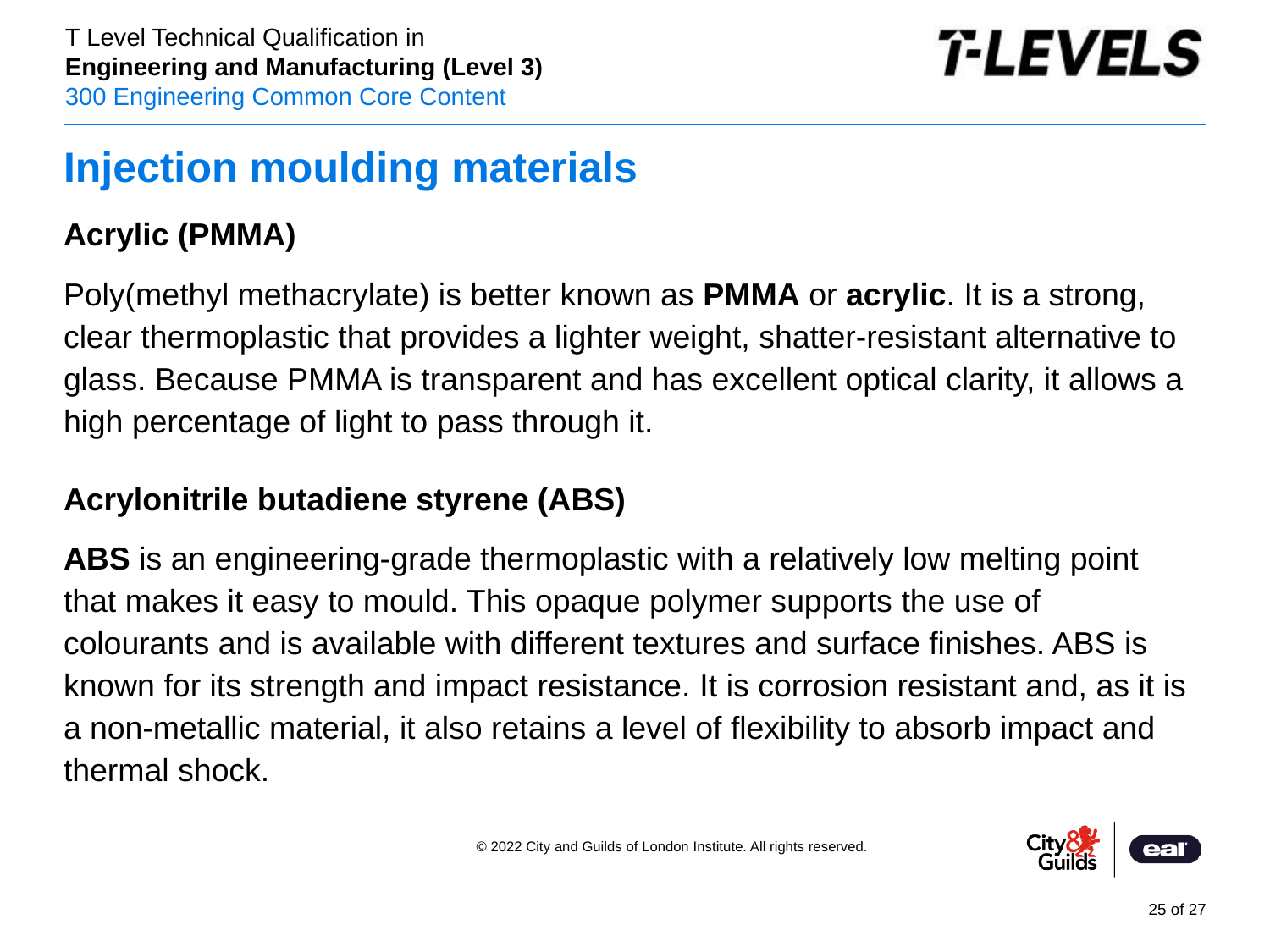

# Injection moulding materials
Acrylic (PMMA)
Poly(methyl methacrylate) is better known as PMMA or acrylic. It is a strong, clear thermoplastic that provides a lighter weight, shatter-resistant alternative to glass. Because PMMA is transparent and has excellent optical clarity, it allows a high percentage of light to pass through it.
Acrylonitrile butadiene styrene (ABS)
ABS is an engineering-grade thermoplastic with a relatively low melting point that makes it easy to mould. This opaque polymer supports the use of colourants and is available with different textures and surface finishes. ABS is known for its strength and impact resistance. It is corrosion resistant and, as it is a non-metallic material, it also retains a level of flexibility to absorb impact and thermal shock.